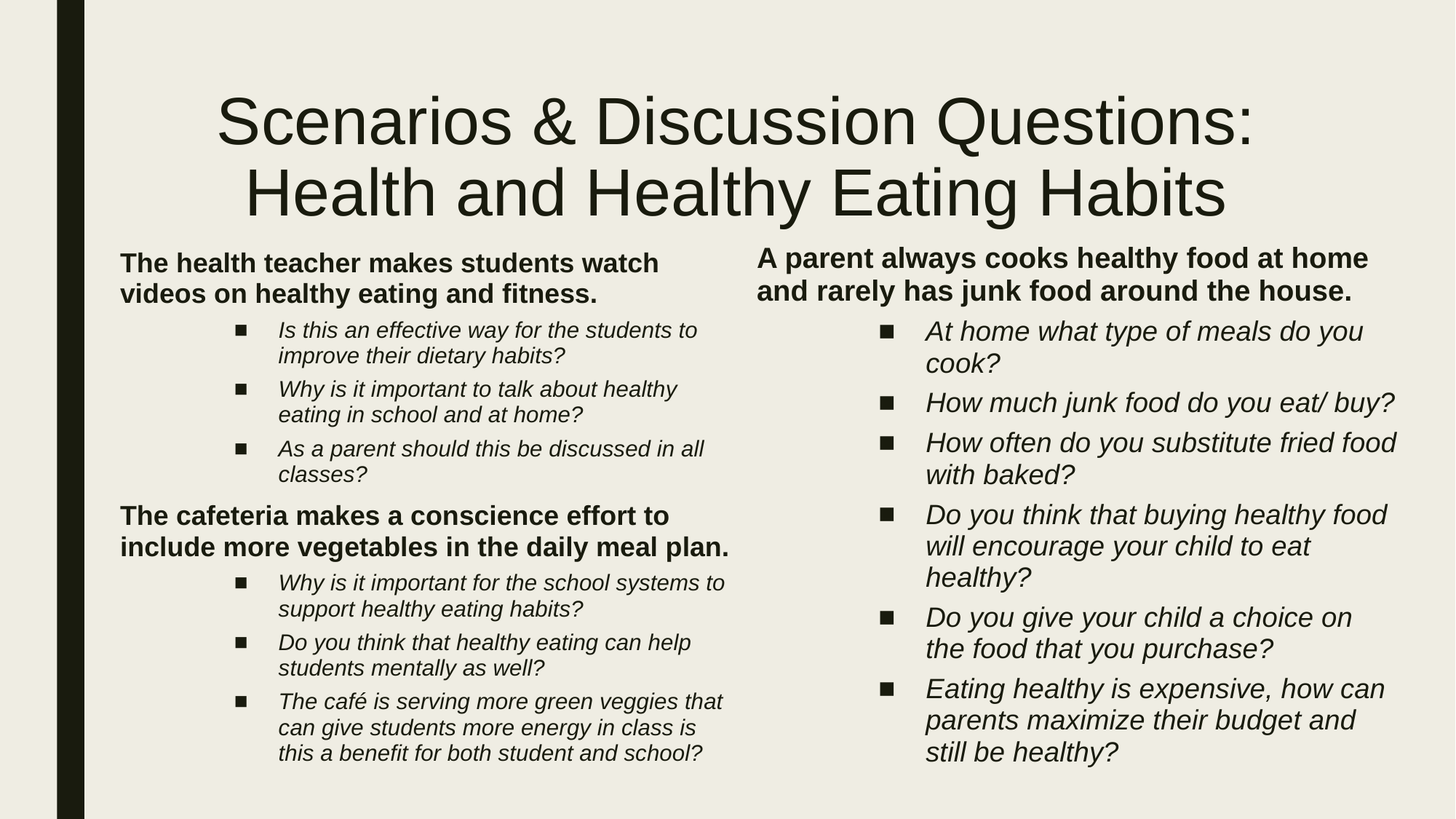

# Scenarios & Discussion Questions: Health and Healthy Eating Habits
A parent always cooks healthy food at home and rarely has junk food around the house.
At home what type of meals do you cook?
How much junk food do you eat/ buy?
How often do you substitute fried food with baked?
Do you think that buying healthy food will encourage your child to eat healthy?
Do you give your child a choice on the food that you purchase?
Eating healthy is expensive, how can parents maximize their budget and still be healthy?

The health teacher makes students watch videos on healthy eating and fitness.
Is this an effective way for the students to improve their dietary habits?
Why is it important to talk about healthy eating in school and at home?
As a parent should this be discussed in all classes?
The cafeteria makes a conscience effort to include more vegetables in the daily meal plan.
Why is it important for the school systems to support healthy eating habits?
Do you think that healthy eating can help students mentally as well?
The café is serving more green veggies that can give students more energy in class is this a benefit for both student and school?